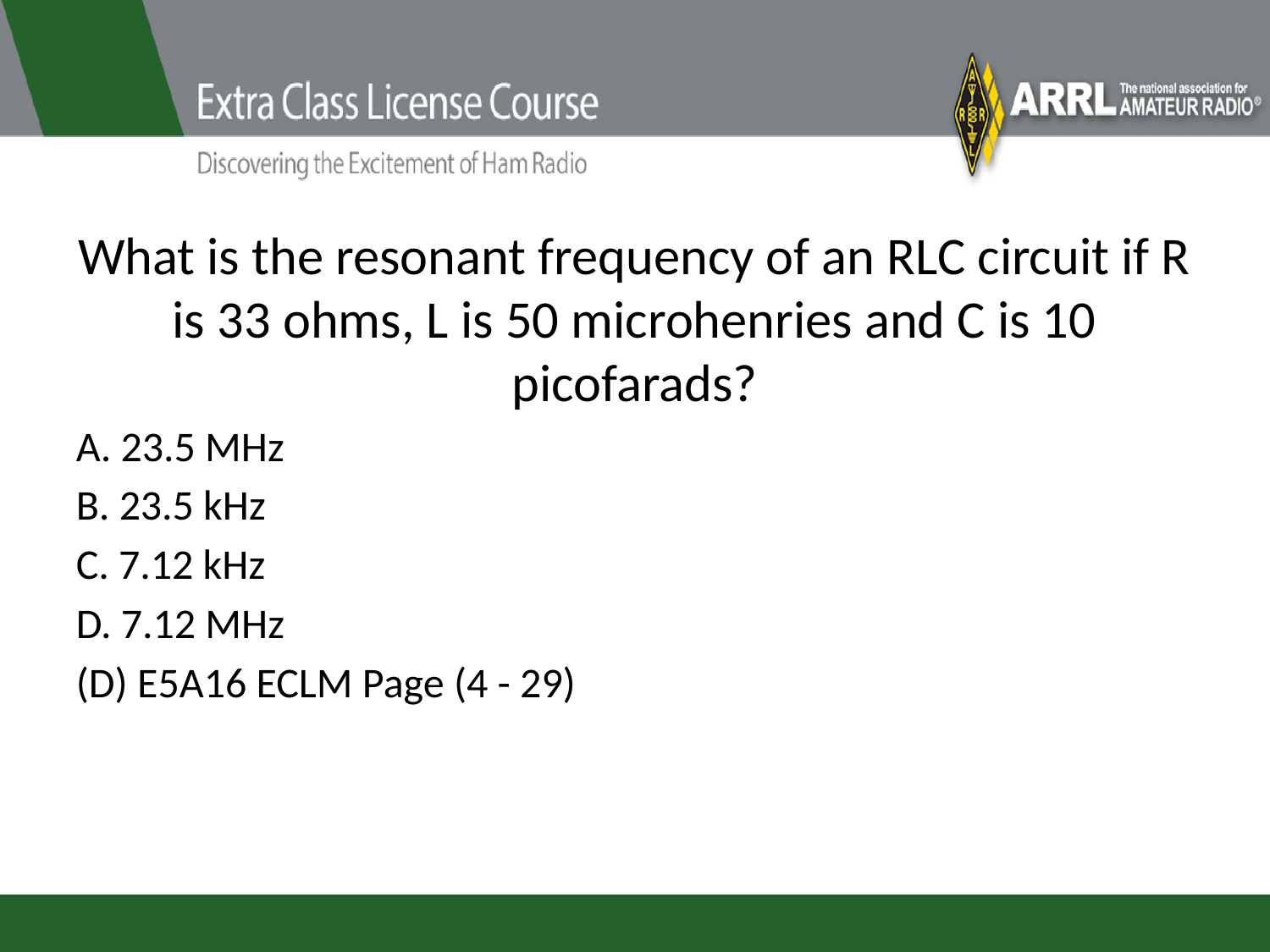

# What is the resonant frequency of an RLC circuit if R is 33 ohms, L is 50 microhenries and C is 10 picofarads?
A. 23.5 MHz
B. 23.5 kHz
C. 7.12 kHz
D. 7.12 MHz
(D) E5A16 ECLM Page (4 - 29)